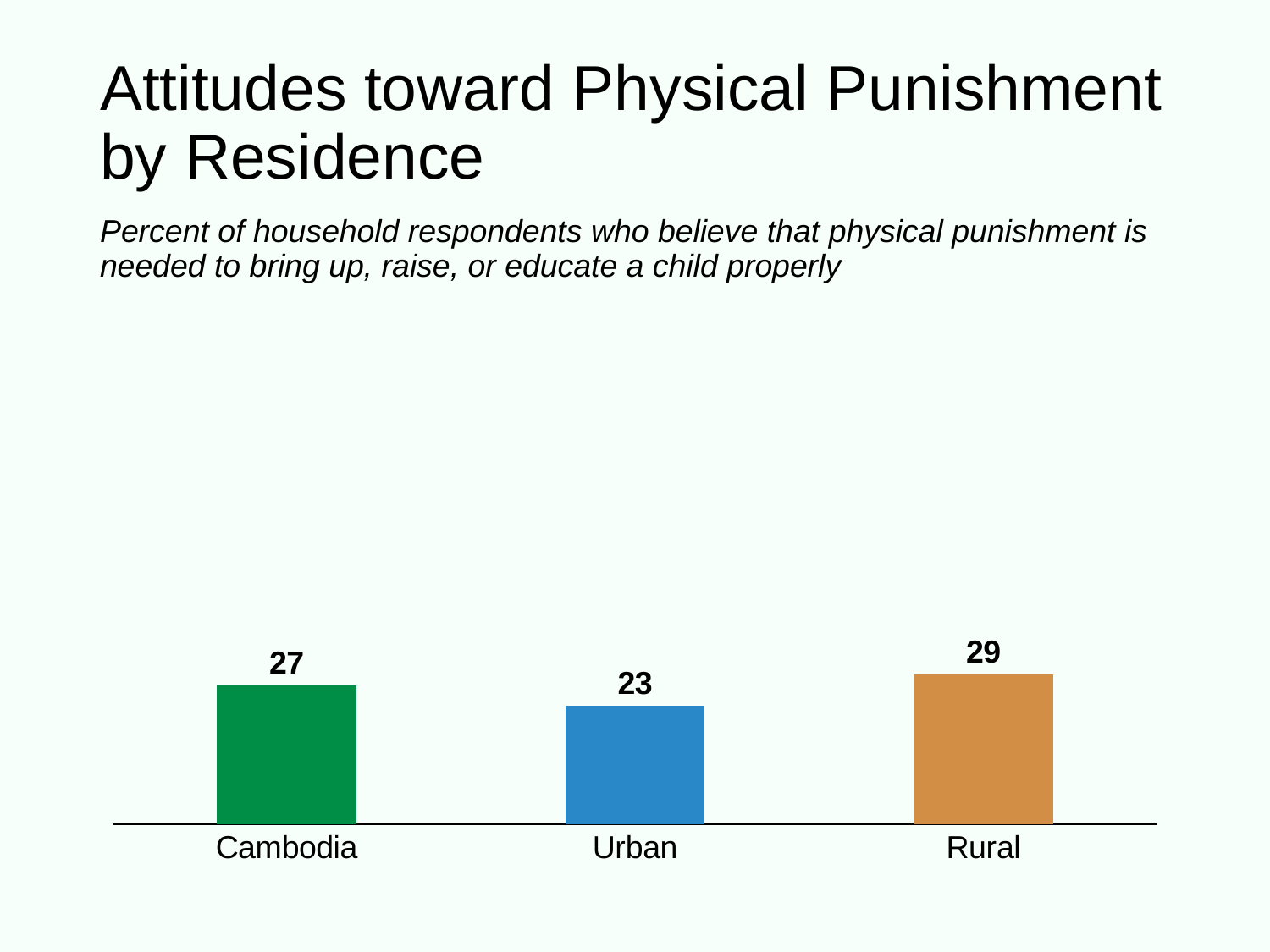

# Attitudes toward Physical Punishment by Residence
Percent of household respondents who believe that physical punishment is needed to bring up, raise, or educate a child properly

### Chart

| Category | Cambodia |
|---|---|
| Cambodia | 27.0 |
| Urban | 23.0 |
| Rural | 29.0 |